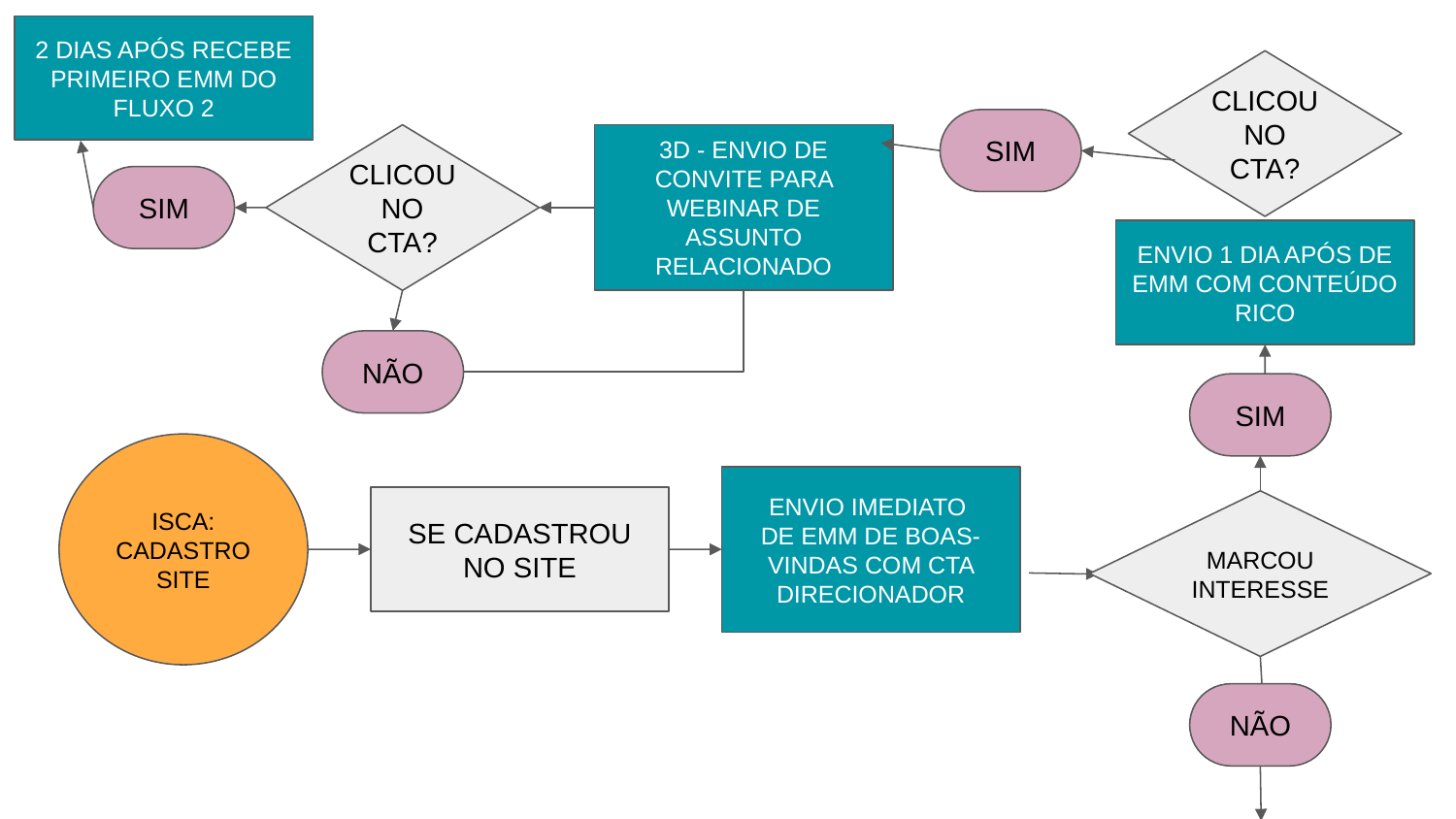

2 DIAS APÓS RECEBE PRIMEIRO EMM DO FLUXO 2
CLICOU NO CTA?
SIM
CLICOU NO CTA?
3D - ENVIO DE CONVITE PARA WEBINAR DE ASSUNTO RELACIONADO
SIM
ENVIO 1 DIA APÓS DE EMM COM CONTEÚDO RICO
NÃO
SIM
ISCA:
CADASTRO SITE
ENVIO IMEDIATO
DE EMM DE BOAS-VINDAS COM CTA DIRECIONADOR
SE CADASTROU NO SITE
MARCOU INTERESSE
NÃO